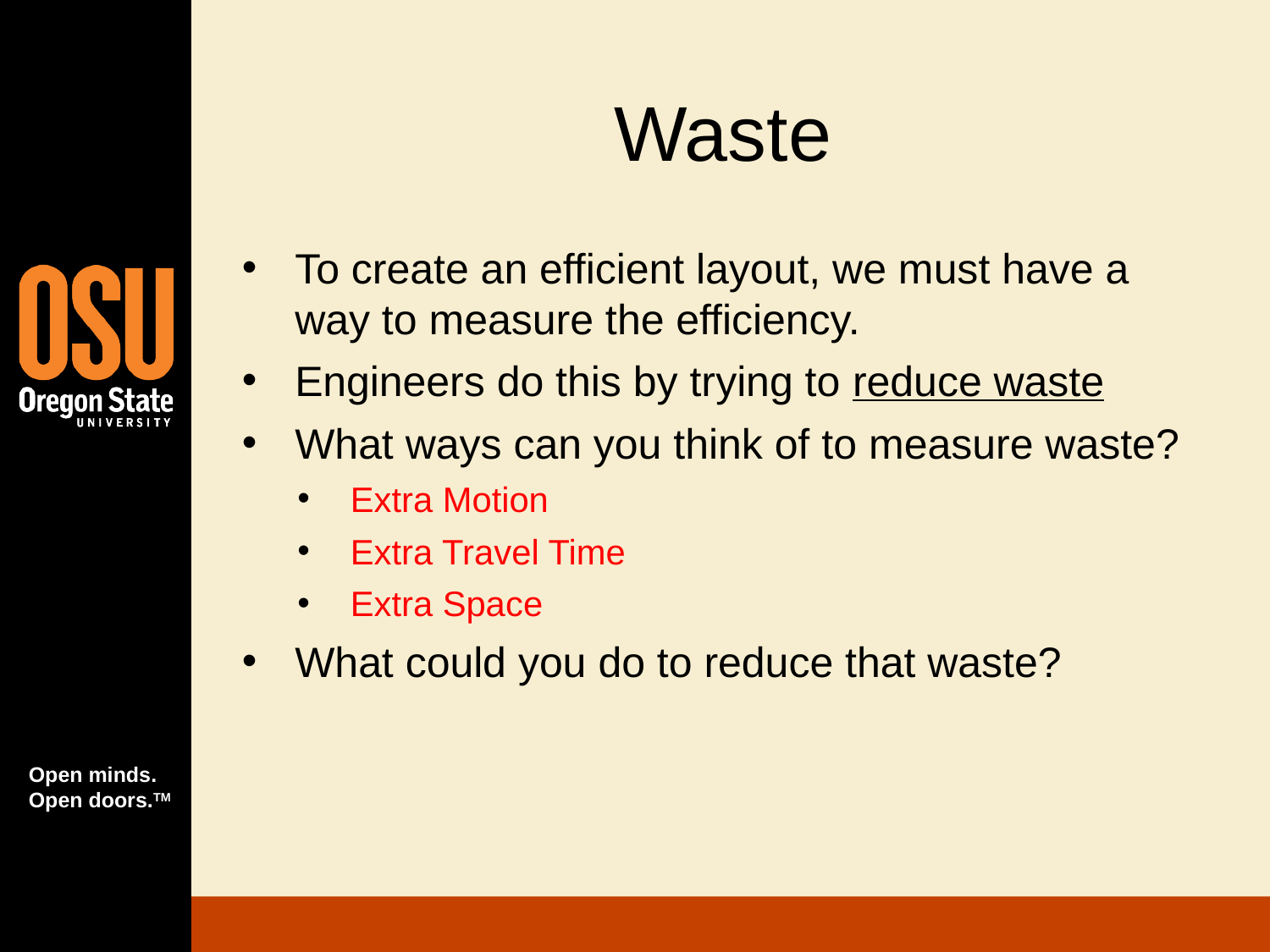

# Waste
To create an efficient layout, we must have a way to measure the efficiency.
Engineers do this by trying to reduce waste
What ways can you think of to measure waste?
Extra Motion
Extra Travel Time
Extra Space
What could you do to reduce that waste?